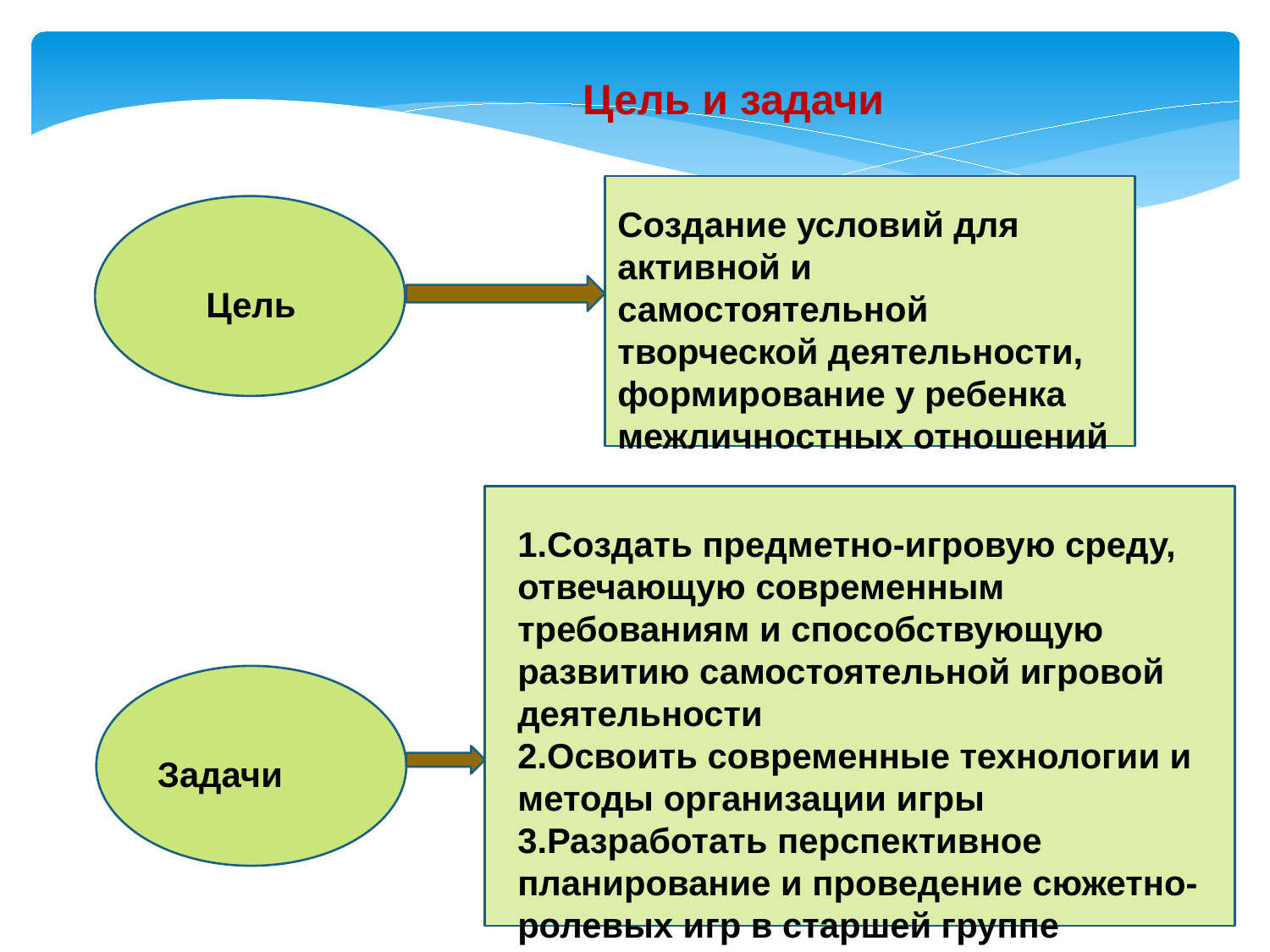

Цель и задачи

Создание условий для активной и самостоятельной творческой деятельности, формирование у ребенка межличностных отношений
     Цель

1.Создать предметно-игровую среду, отвечающую современным требованиям и способствующую развитию самостоятельной игровой деятельности
2.Освоить современные технологии и методы организации игры
3.Разработать перспективное планирование и проведение сюжетно-ролевых игр в старшей группе

Задачи